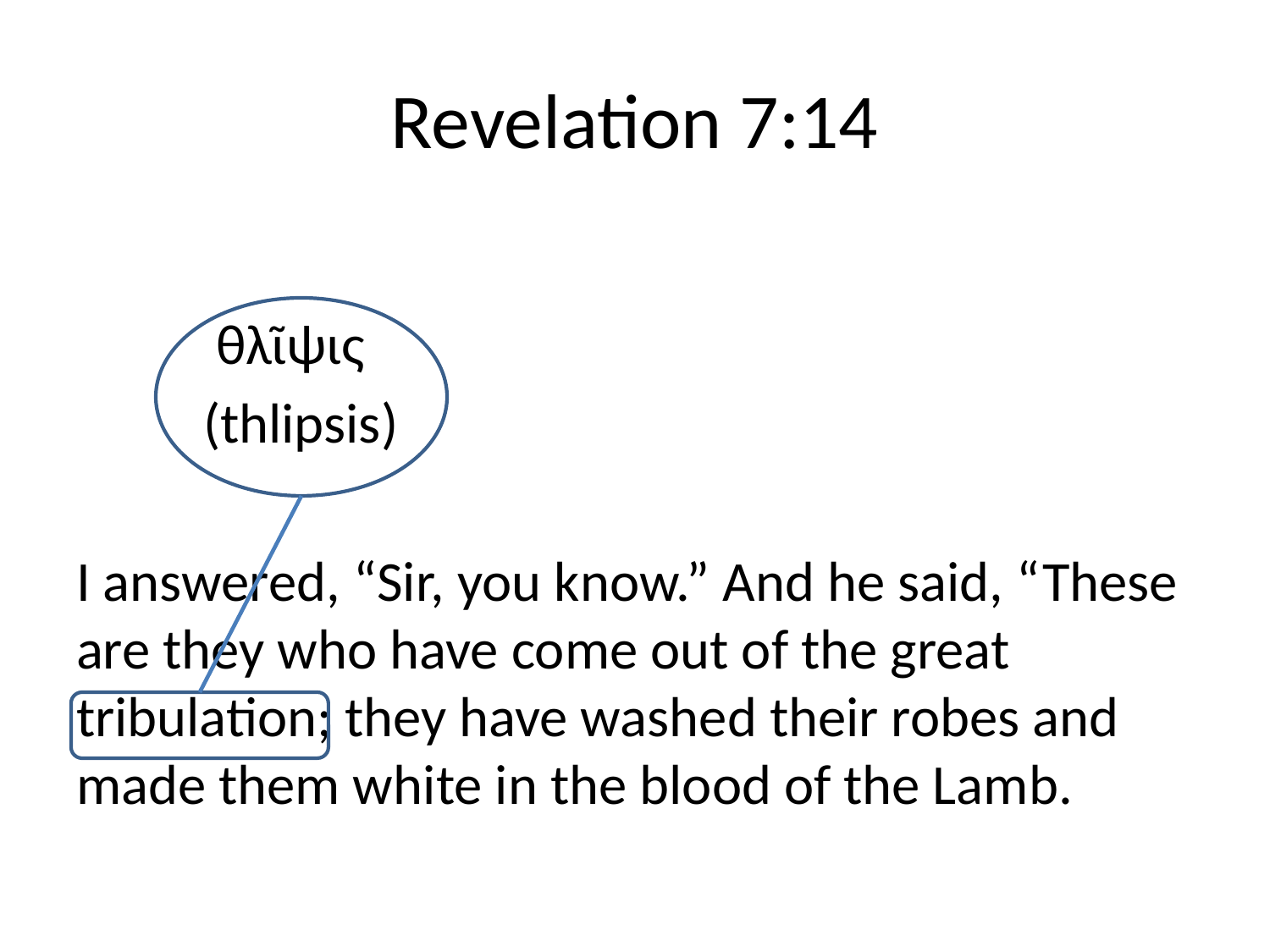

# Revelation 7:14

	 θλῖψις
	(thlipsis)

I answered, “Sir, you know.” And he said, “These are they who have come out of the great tribulation; they have washed their robes and made them white in the blood of the Lamb.